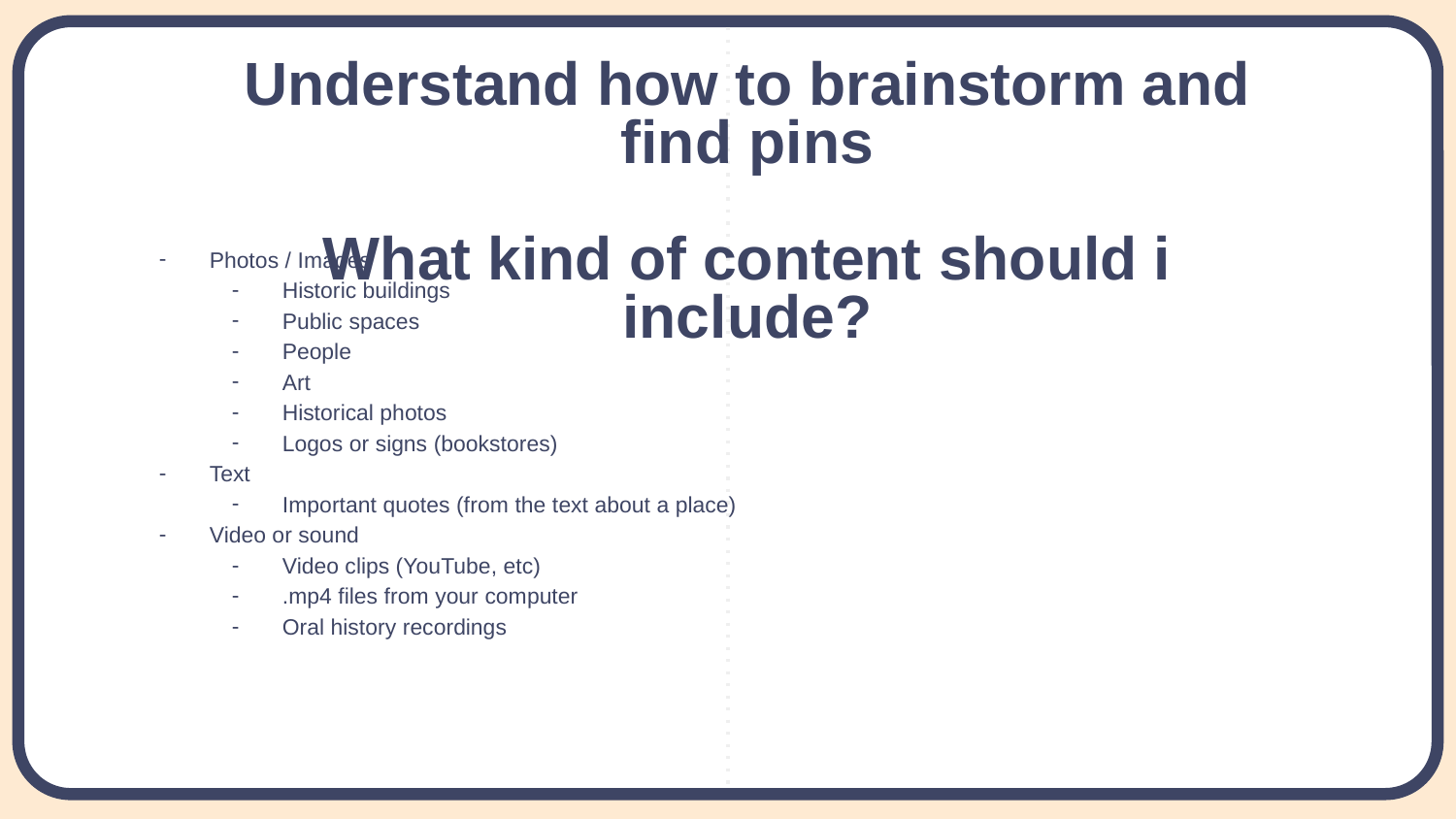

# Understand how to brainstorm and find pins

What kind of content should i include?
Photos / Images
Historic buildings
Public spaces
People
Art
Historical photos
Logos or signs (bookstores)
Text
Important quotes (from the text about a place)
Video or sound
Video clips (YouTube, etc)
.mp4 files from your computer
Oral history recordings